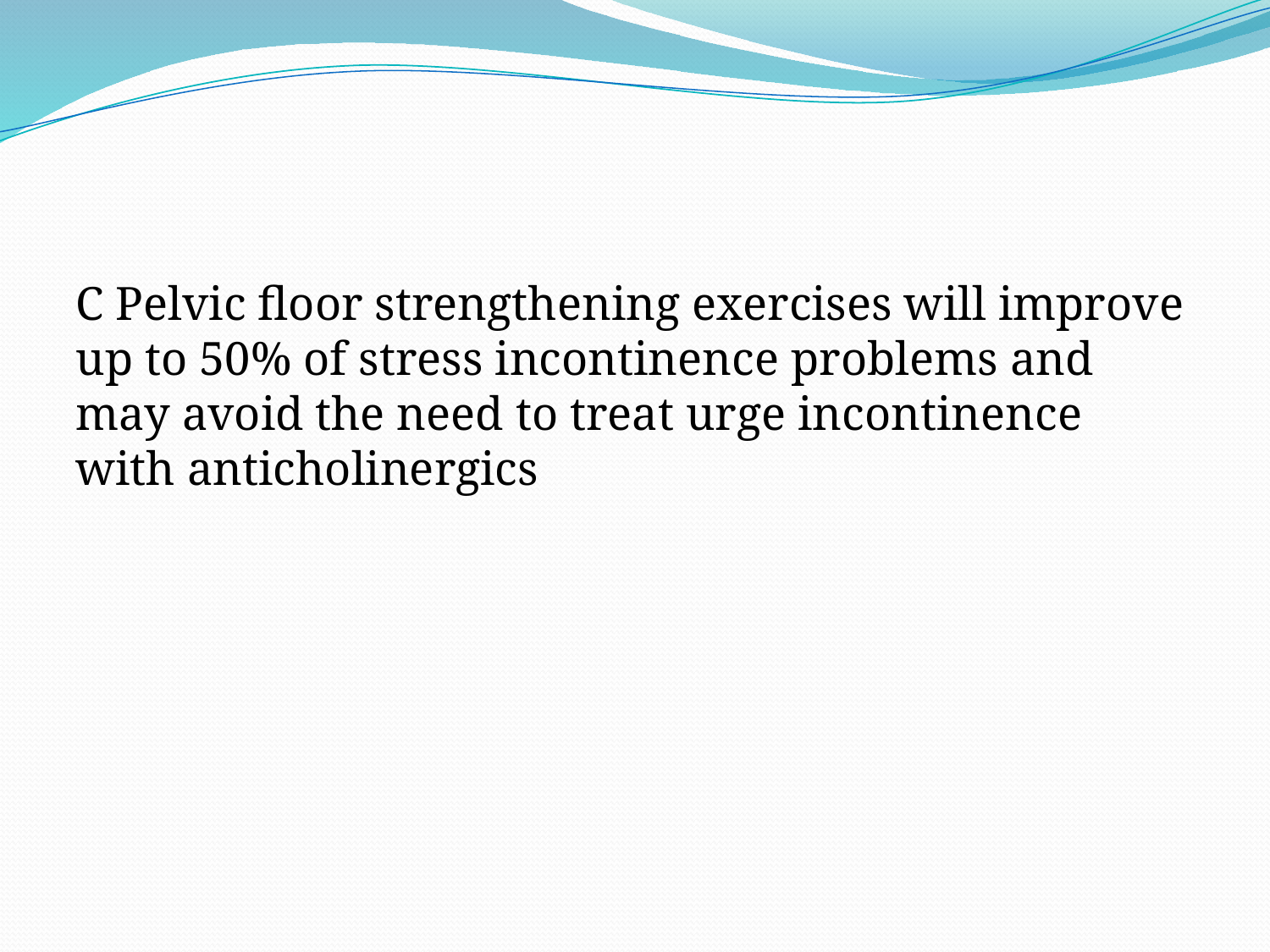

#
C Pelvic floor strengthening exercises will improve up to 50% of stress incontinence problems and may avoid the need to treat urge incontinence with anticholinergics